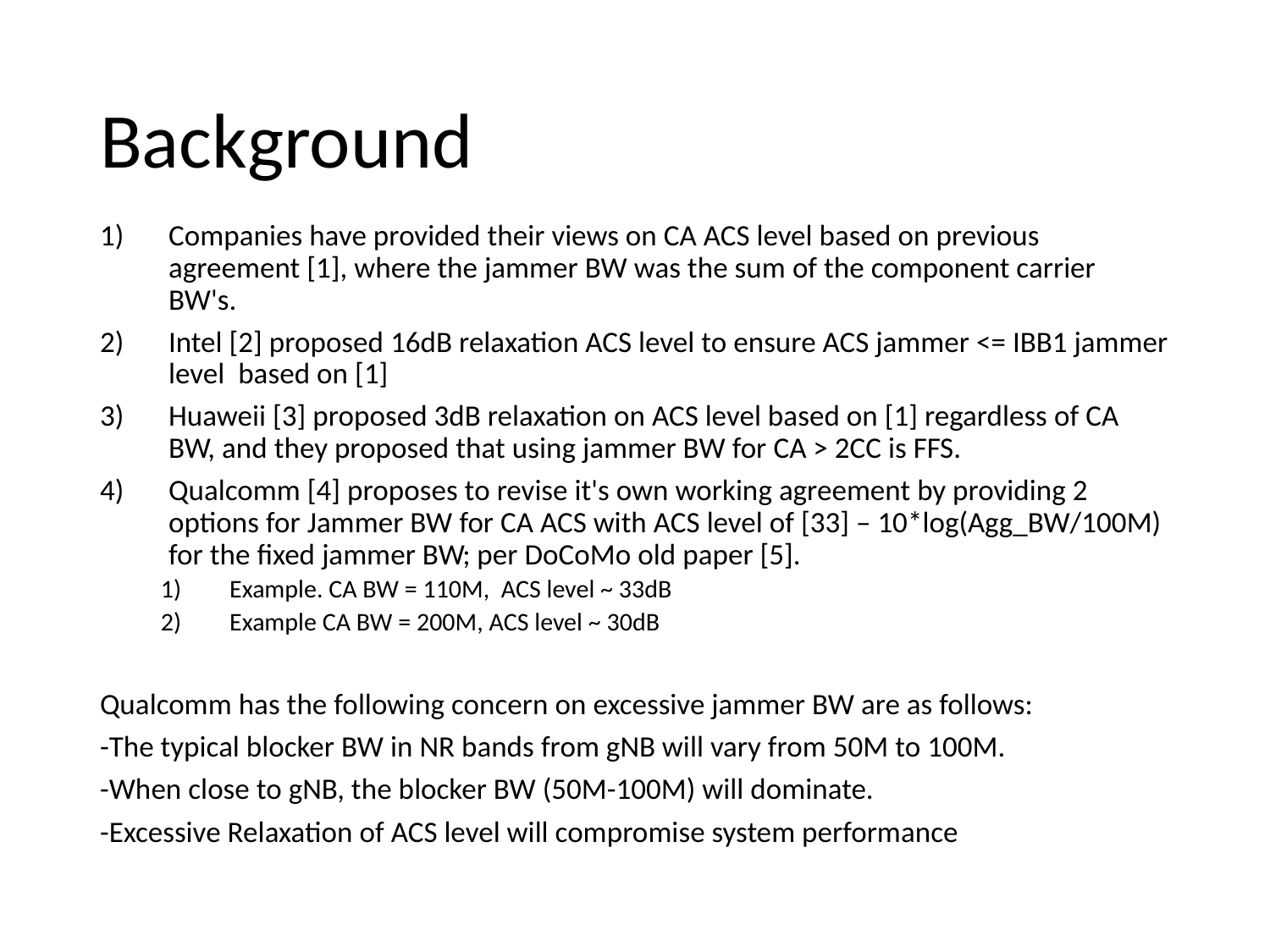

# Background
Companies have provided their views on CA ACS level based on previous agreement [1], where the jammer BW was the sum of the component carrier BW's.
Intel [2] proposed 16dB relaxation ACS level to ensure ACS jammer <= IBB1 jammer level  based on [1]
Huaweii [3] proposed 3dB relaxation on ACS level based on [1] regardless of CA BW, and they proposed that using jammer BW for CA > 2CC is FFS.
Qualcomm [4] proposes to revise it's own working agreement by providing 2 options for Jammer BW for CA ACS with ACS level of [33] – 10*log(Agg_BW/100M) for the fixed jammer BW; per DoCoMo old paper [5].
Example. CA BW = 110M,  ACS level ~ 33dB
Example CA BW = 200M, ACS level ~ 30dB

Qualcomm has the following concern on excessive jammer BW are as follows:
-The typical blocker BW in NR bands from gNB will vary from 50M to 100M.
-When close to gNB, the blocker BW (50M-100M) will dominate.
-Excessive Relaxation of ACS level will compromise system performance